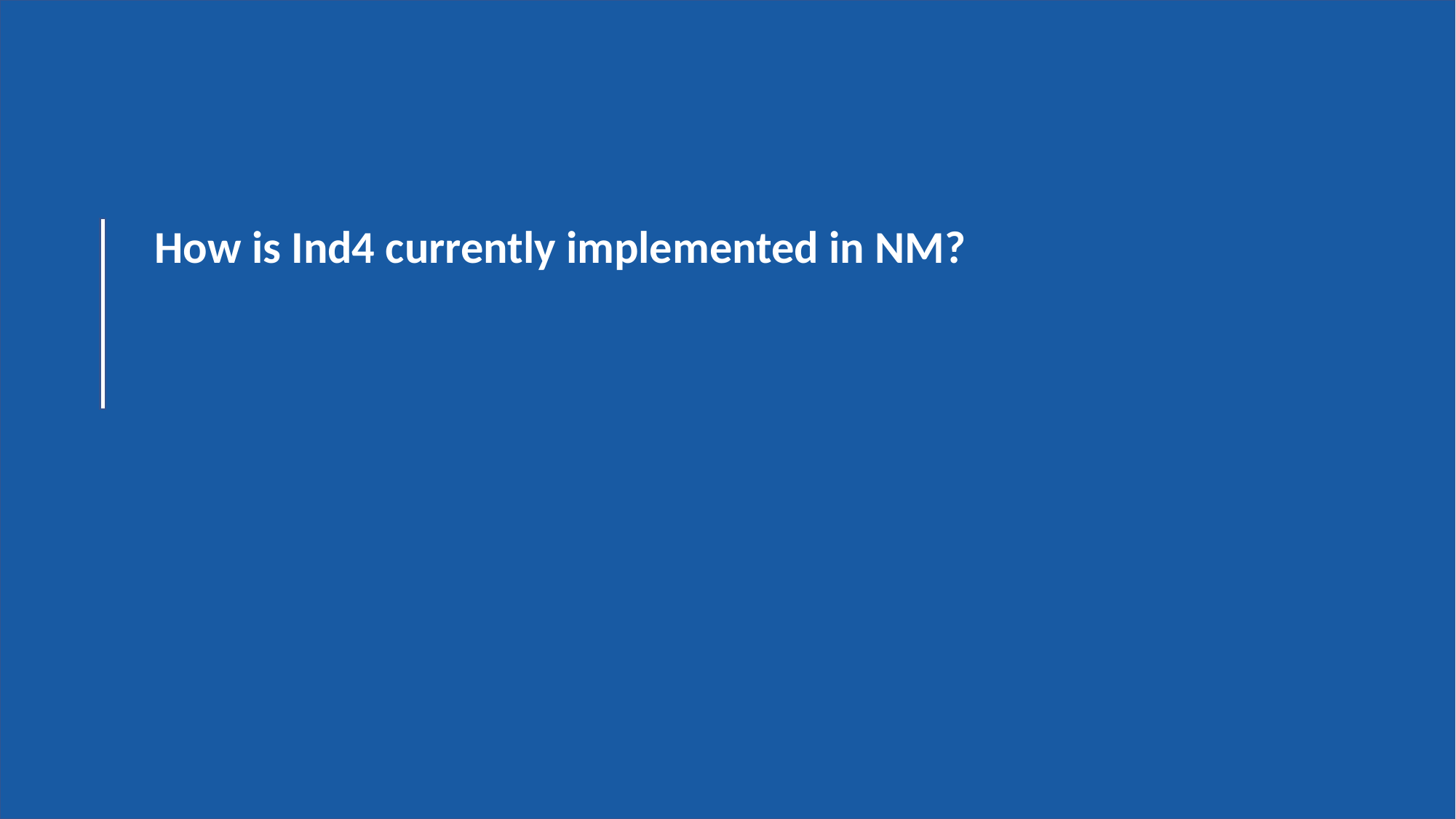

# How is Ind4 currently implemented in NM?